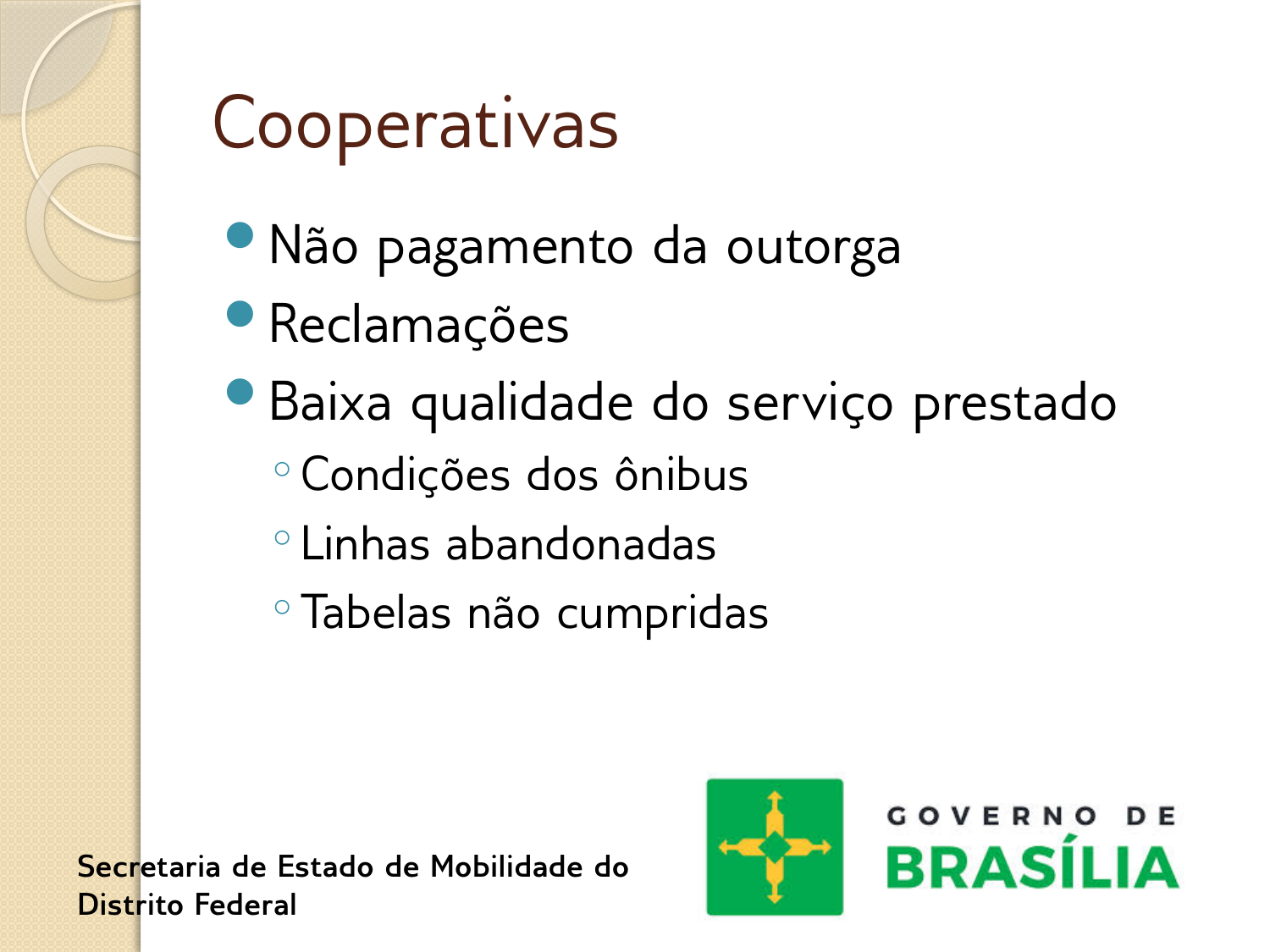

# Cooperativas
Não pagamento da outorga
Reclamações
Baixa qualidade do serviço prestado
Condições dos ônibus
Linhas abandonadas
Tabelas não cumpridas